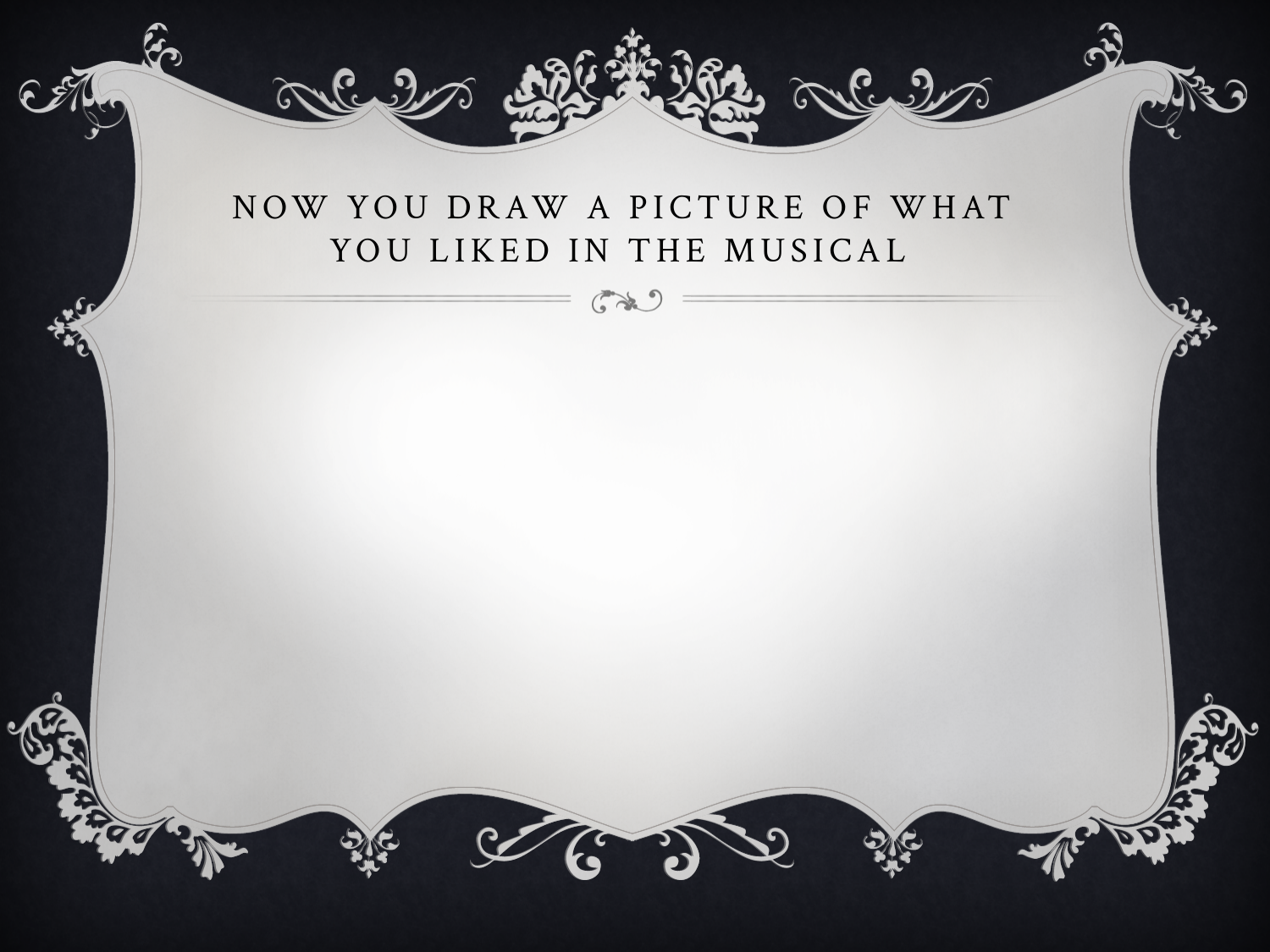

# Now you draw a picture of what you liked in the musical